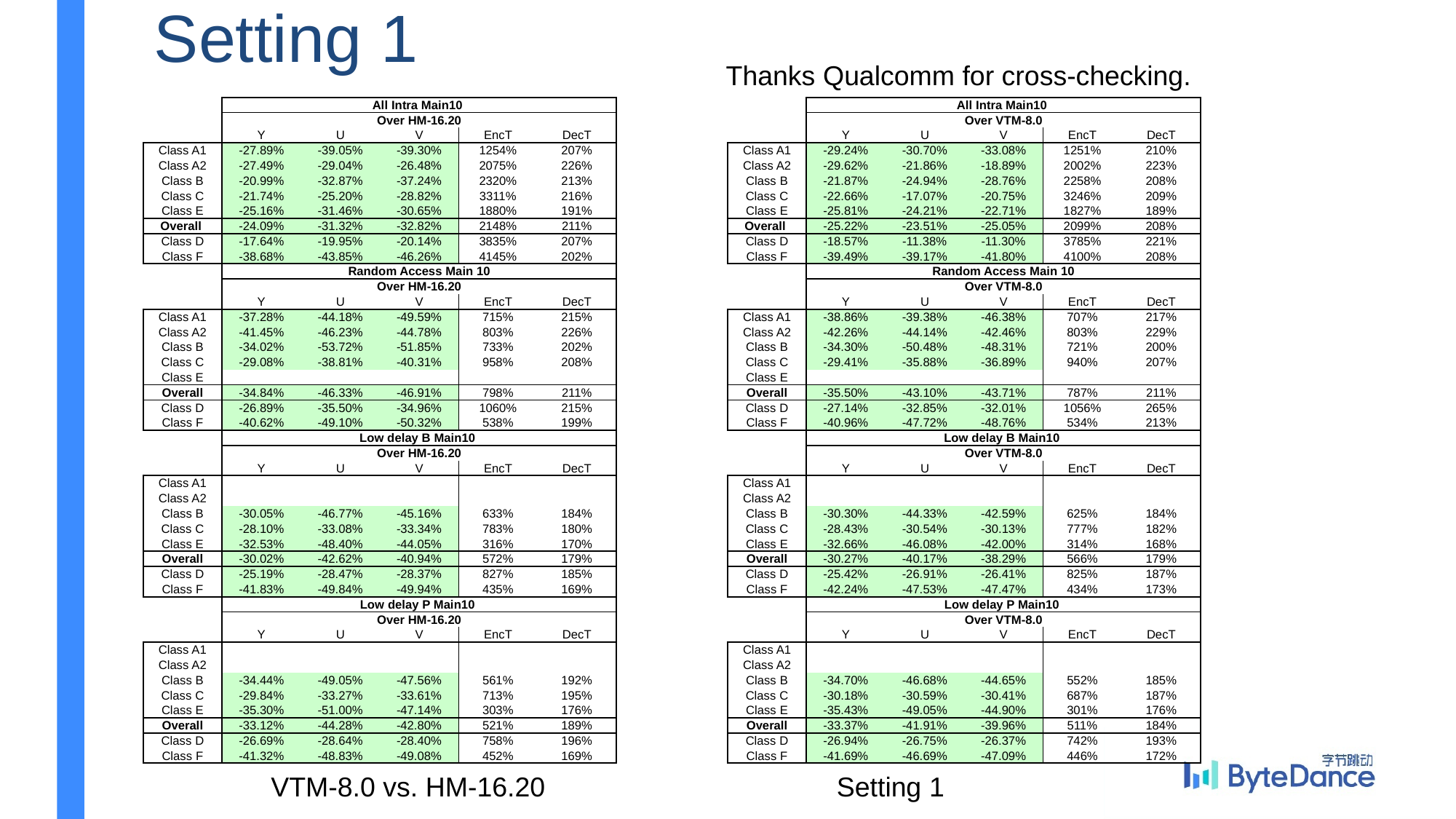

# Setting 1
Thanks Qualcomm for cross-checking.
|  | All Intra Main10 |  |  |  |  |
| --- | --- | --- | --- | --- | --- |
|  | Over HM-16.20 |  |  |  |  |
|  | Y | U | V | EncT | DecT |
| Class A1 | -27.89% | -39.05% | -39.30% | 1254% | 207% |
| Class A2 | -27.49% | -29.04% | -26.48% | 2075% | 226% |
| Class B | -20.99% | -32.87% | -37.24% | 2320% | 213% |
| Class C | -21.74% | -25.20% | -28.82% | 3311% | 216% |
| Class E | -25.16% | -31.46% | -30.65% | 1880% | 191% |
| Overall | -24.09% | -31.32% | -32.82% | 2148% | 211% |
| Class D | -17.64% | -19.95% | -20.14% | 3835% | 207% |
| Class F | -38.68% | -43.85% | -46.26% | 4145% | 202% |
|  | Random Access Main 10 |  |  |  |  |
|  | Over HM-16.20 |  |  |  |  |
|  | Y | U | V | EncT | DecT |
| Class A1 | -37.28% | -44.18% | -49.59% | 715% | 215% |
| Class A2 | -41.45% | -46.23% | -44.78% | 803% | 226% |
| Class B | -34.02% | -53.72% | -51.85% | 733% | 202% |
| Class C | -29.08% | -38.81% | -40.31% | 958% | 208% |
| Class E |  |  |  |  |  |
| Overall | -34.84% | -46.33% | -46.91% | 798% | 211% |
| Class D | -26.89% | -35.50% | -34.96% | 1060% | 215% |
| Class F | -40.62% | -49.10% | -50.32% | 538% | 199% |
|  | Low delay B Main10 |  |  |  |  |
|  | Over HM-16.20 |  |  |  |  |
|  | Y | U | V | EncT | DecT |
| Class A1 |  |  |  |  |  |
| Class A2 |  |  |  |  |  |
| Class B | -30.05% | -46.77% | -45.16% | 633% | 184% |
| Class C | -28.10% | -33.08% | -33.34% | 783% | 180% |
| Class E | -32.53% | -48.40% | -44.05% | 316% | 170% |
| Overall | -30.02% | -42.62% | -40.94% | 572% | 179% |
| Class D | -25.19% | -28.47% | -28.37% | 827% | 185% |
| Class F | -41.83% | -49.84% | -49.94% | 435% | 169% |
|  | Low delay P Main10 |  |  |  |  |
|  | Over HM-16.20 |  |  |  |  |
|  | Y | U | V | EncT | DecT |
| Class A1 |  |  |  |  |  |
| Class A2 |  |  |  |  |  |
| Class B | -34.44% | -49.05% | -47.56% | 561% | 192% |
| Class C | -29.84% | -33.27% | -33.61% | 713% | 195% |
| Class E | -35.30% | -51.00% | -47.14% | 303% | 176% |
| Overall | -33.12% | -44.28% | -42.80% | 521% | 189% |
| Class D | -26.69% | -28.64% | -28.40% | 758% | 196% |
| Class F | -41.32% | -48.83% | -49.08% | 452% | 169% |
|  | All Intra Main10 |  |  |  |  |
| --- | --- | --- | --- | --- | --- |
|  | Over VTM-8.0 |  |  |  |  |
|  | Y | U | V | EncT | DecT |
| Class A1 | -29.24% | -30.70% | -33.08% | 1251% | 210% |
| Class A2 | -29.62% | -21.86% | -18.89% | 2002% | 223% |
| Class B | -21.87% | -24.94% | -28.76% | 2258% | 208% |
| Class C | -22.66% | -17.07% | -20.75% | 3246% | 209% |
| Class E | -25.81% | -24.21% | -22.71% | 1827% | 189% |
| Overall | -25.22% | -23.51% | -25.05% | 2099% | 208% |
| Class D | -18.57% | -11.38% | -11.30% | 3785% | 221% |
| Class F | -39.49% | -39.17% | -41.80% | 4100% | 208% |
|  | Random Access Main 10 |  |  |  |  |
|  | Over VTM-8.0 |  |  |  |  |
|  | Y | U | V | EncT | DecT |
| Class A1 | -38.86% | -39.38% | -46.38% | 707% | 217% |
| Class A2 | -42.26% | -44.14% | -42.46% | 803% | 229% |
| Class B | -34.30% | -50.48% | -48.31% | 721% | 200% |
| Class C | -29.41% | -35.88% | -36.89% | 940% | 207% |
| Class E |  |  |  |  |  |
| Overall | -35.50% | -43.10% | -43.71% | 787% | 211% |
| Class D | -27.14% | -32.85% | -32.01% | 1056% | 265% |
| Class F | -40.96% | -47.72% | -48.76% | 534% | 213% |
|  | Low delay B Main10 |  |  |  |  |
|  | Over VTM-8.0 |  |  |  |  |
|  | Y | U | V | EncT | DecT |
| Class A1 |  |  |  |  |  |
| Class A2 |  |  |  |  |  |
| Class B | -30.30% | -44.33% | -42.59% | 625% | 184% |
| Class C | -28.43% | -30.54% | -30.13% | 777% | 182% |
| Class E | -32.66% | -46.08% | -42.00% | 314% | 168% |
| Overall | -30.27% | -40.17% | -38.29% | 566% | 179% |
| Class D | -25.42% | -26.91% | -26.41% | 825% | 187% |
| Class F | -42.24% | -47.53% | -47.47% | 434% | 173% |
|  | Low delay P Main10 |  |  |  |  |
|  | Over VTM-8.0 |  |  |  |  |
|  | Y | U | V | EncT | DecT |
| Class A1 |  |  |  |  |  |
| Class A2 |  |  |  |  |  |
| Class B | -34.70% | -46.68% | -44.65% | 552% | 185% |
| Class C | -30.18% | -30.59% | -30.41% | 687% | 187% |
| Class E | -35.43% | -49.05% | -44.90% | 301% | 176% |
| Overall | -33.37% | -41.91% | -39.96% | 511% | 184% |
| Class D | -26.94% | -26.75% | -26.37% | 742% | 193% |
| Class F | -41.69% | -46.69% | -47.09% | 446% | 172% |
VTM-8.0 vs. HM-16.20
Setting 1